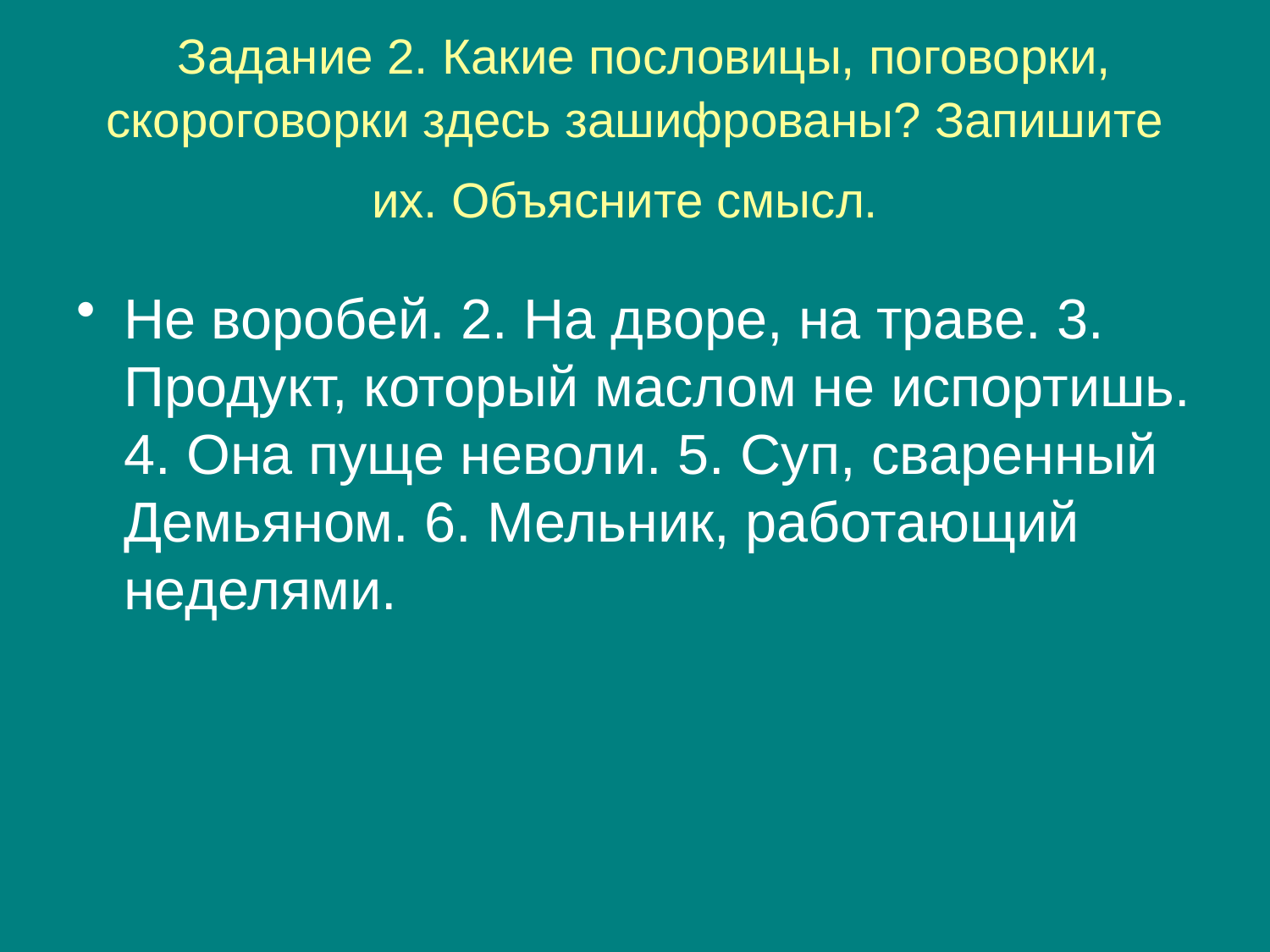

# Задание 2. Какие пословицы, поговорки, скороговорки здесь зашифрованы? Запишите их. Объясните смысл.
Не воробей. 2. На дворе, на траве. 3. Продукт, который маслом не испортишь. 4. Она пуще неволи. 5. Суп, сваренный Демьяном. 6. Мельник, работающий неделями.